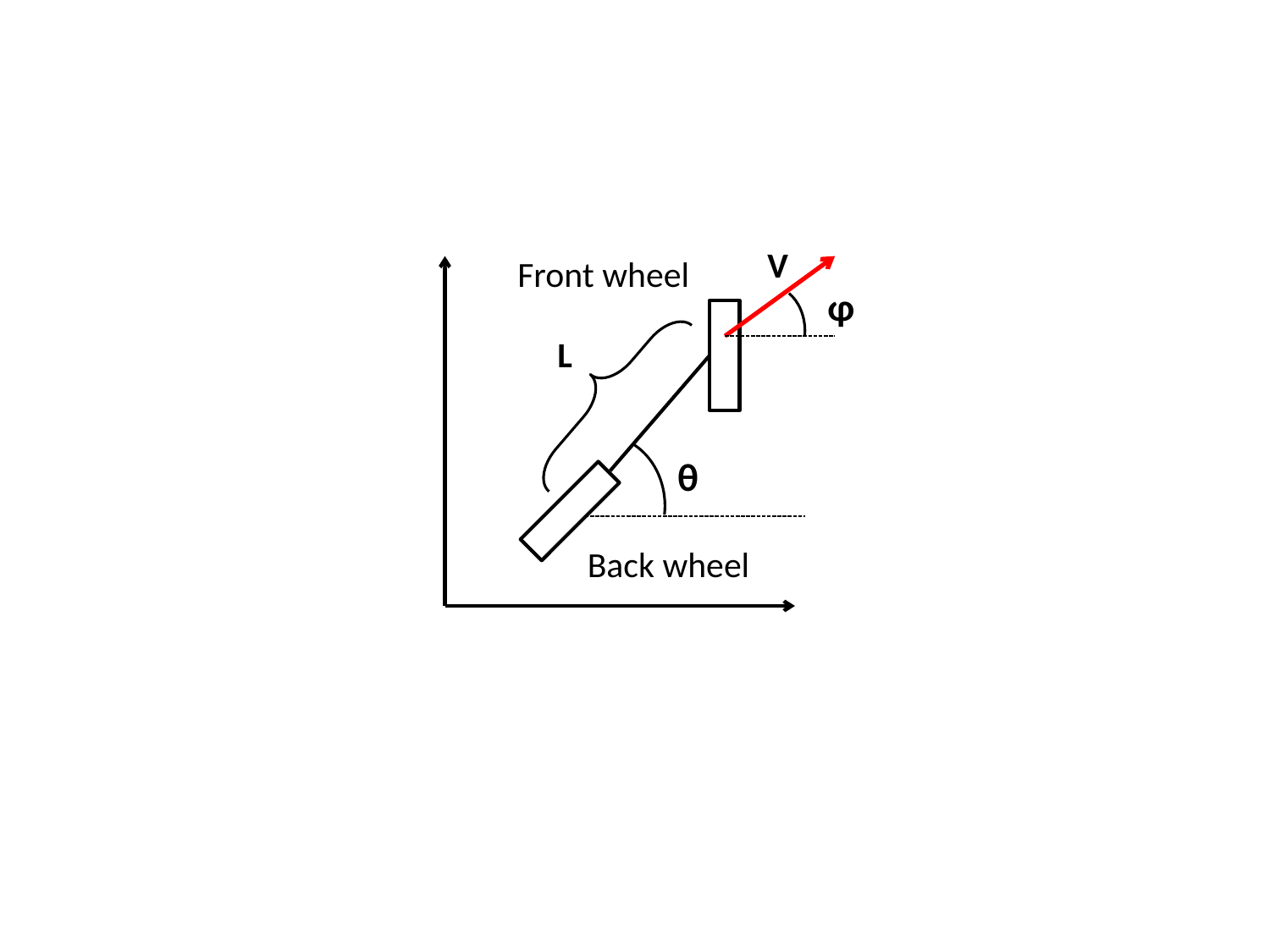

V
Front wheel
φ

L

θ

Back wheel